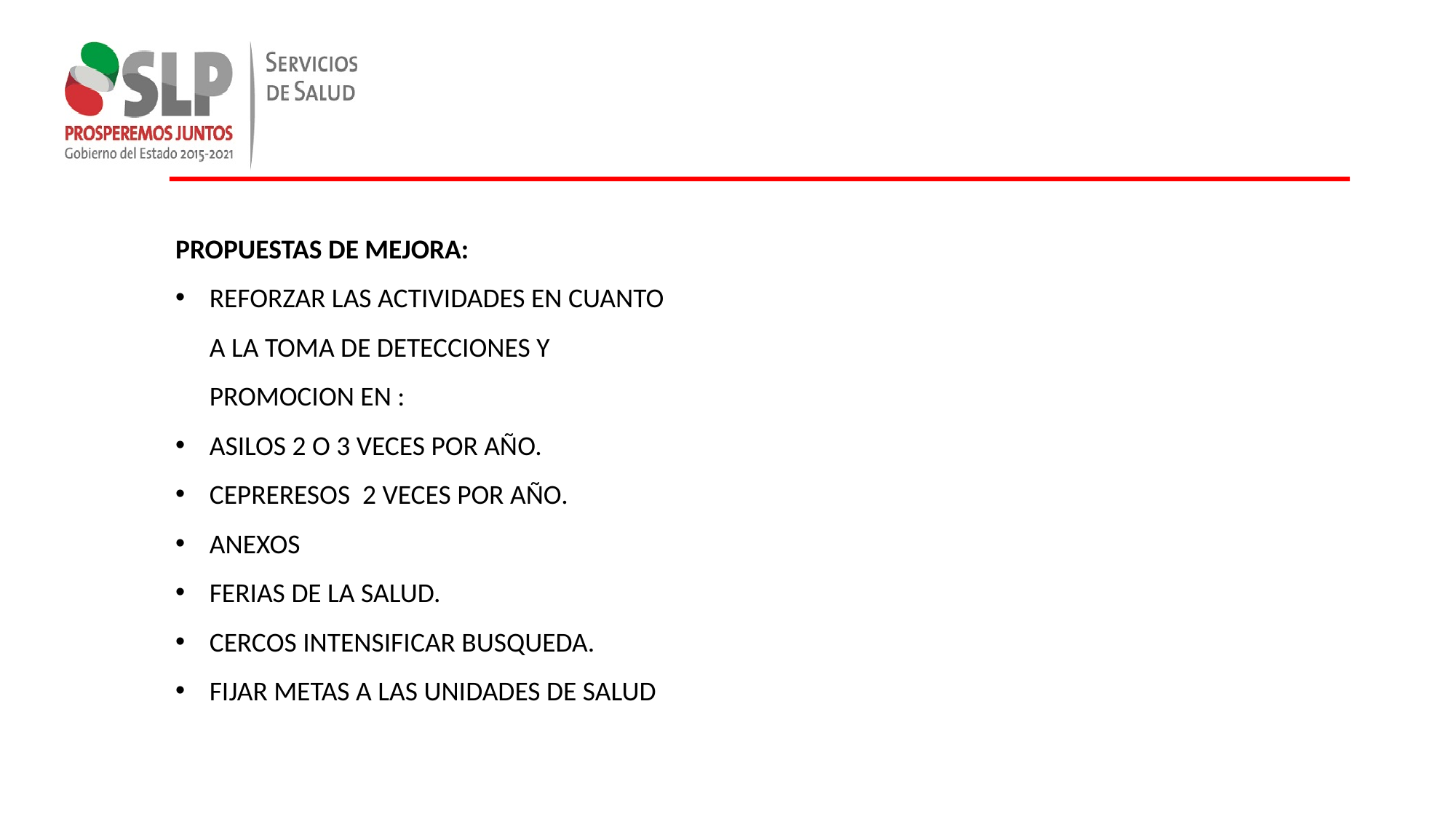

PROPUESTAS DE MEJORA:
REFORZAR LAS ACTIVIDADES EN CUANTO A LA TOMA DE DETECCIONES Y PROMOCION EN :
ASILOS 2 O 3 VECES POR AÑO.
CEPRERESOS  2 VECES POR AÑO.
ANEXOS
FERIAS DE LA SALUD.
CERCOS INTENSIFICAR BUSQUEDA.
FIJAR METAS A LAS UNIDADES DE SALUD